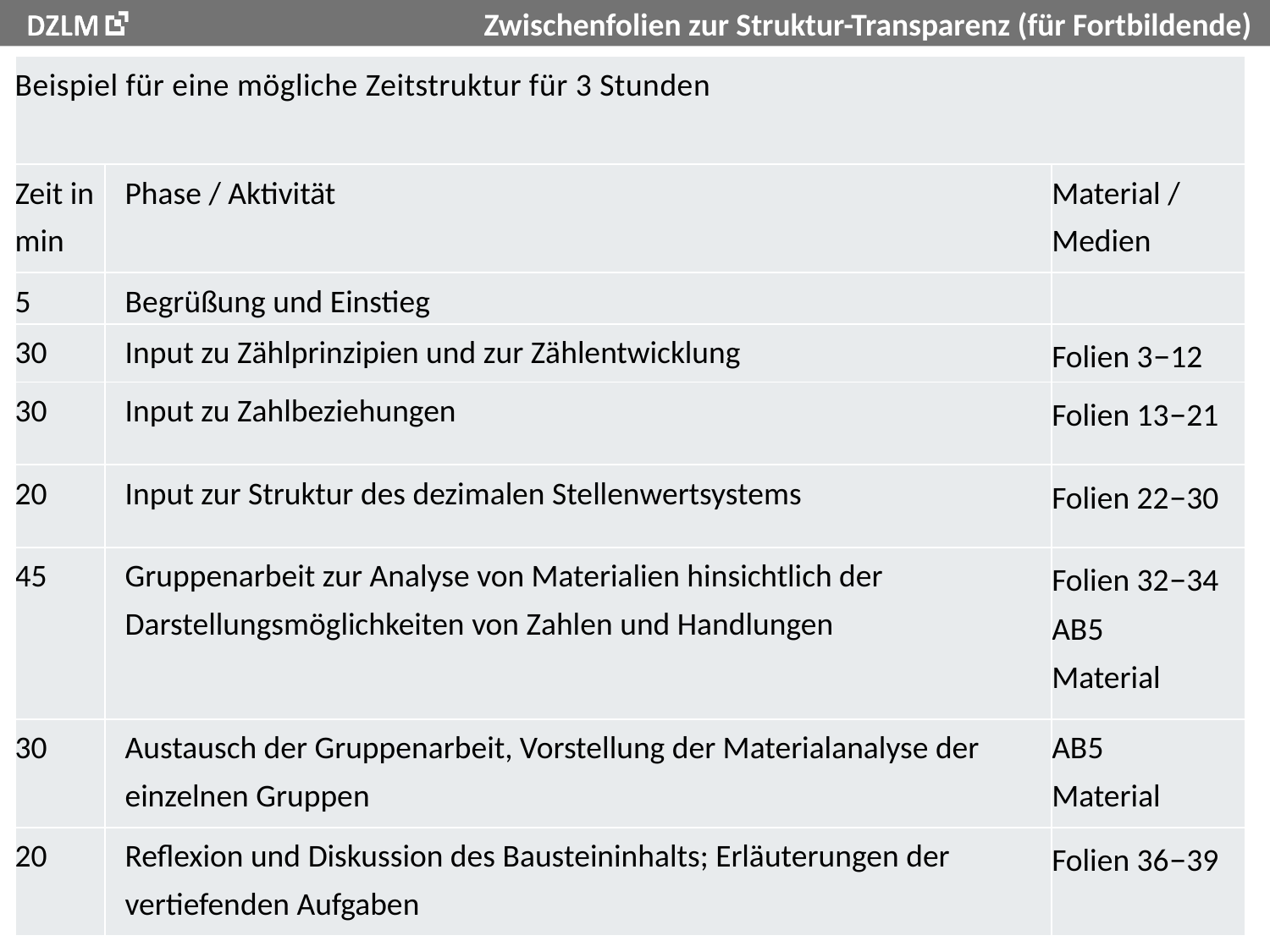

| Beispiel für eine mögliche Zeitstruktur für 3 Stunden |  |  |
| --- | --- | --- |
| Zeit in min | Phase / Aktivität | Material / Medien |
| 5 | Begrüßung und Einstieg |  |
| 30 | Input zu Zählprinzipien und zur Zählentwicklung | Folien 3–12 |
| 30 | Input zu Zahlbeziehungen | Folien 13–21 |
| 20 | Input zur Struktur des dezimalen Stellenwertsystems | Folien 22–30 |
| 45 | Gruppenarbeit zur Analyse von Materialien hinsichtlich der Darstellungsmöglichkeiten von Zahlen und Handlungen | Folien 32–34 AB5 Material |
| 30 | Austausch der Gruppenarbeit, Vorstellung der Materialanalyse der einzelnen Gruppen | AB5 Material |
| 20 | Reflexion und Diskussion des Bausteininhalts; Erläuterungen der vertiefenden Aufgaben | Folien 36–39 |